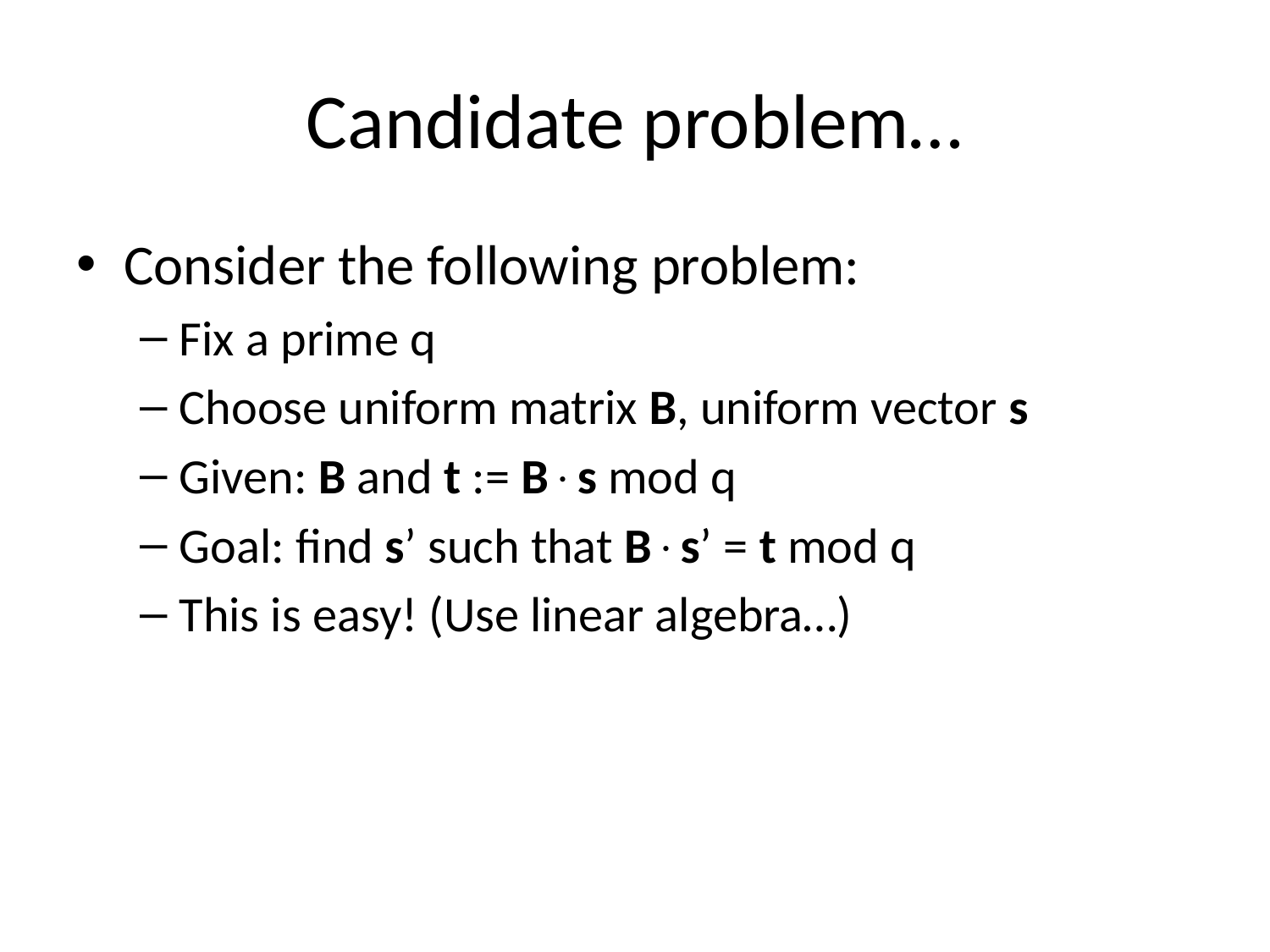

# Candidate problem…
Consider the following problem:
Fix a prime q
Choose uniform matrix B, uniform vector s
Given: B and t := B⋅s mod q
Goal: find s’ such that B⋅s’ = t mod q
This is easy! (Use linear algebra…)